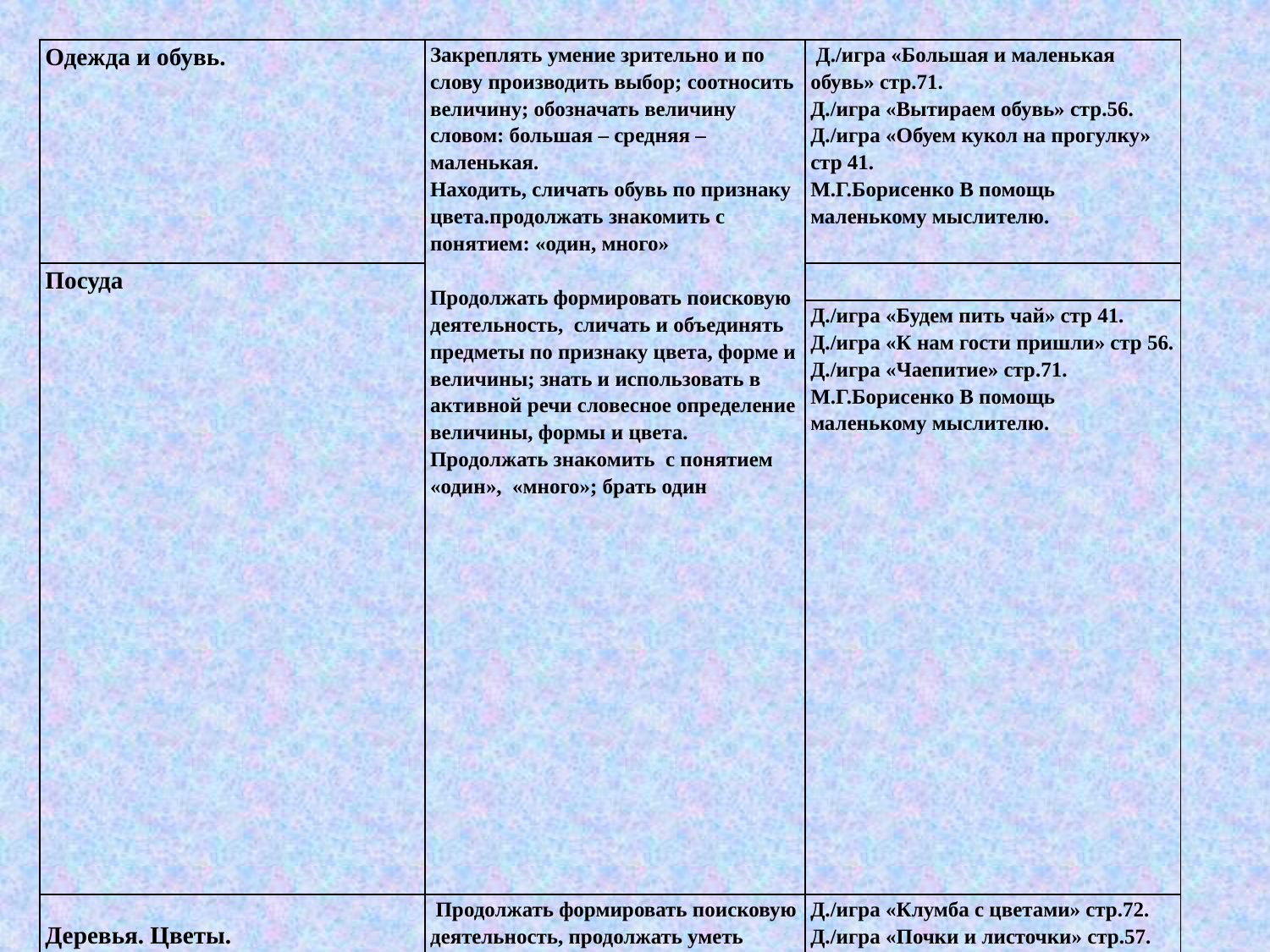

| Одежда и обувь. | Закреплять умение зрительно и по слову производить выбор; соотносить величину; обозначать величину словом: большая – средняя – маленькая. Находить, сличать обувь по признаку цвета.продолжать знакомить с понятием: «один, много» Продолжать формировать поисковую деятельность, сличать и объединять предметы по признаку цвета, форме и величины; знать и использовать в активной речи словесное определение величины, формы и цвета. Продолжать знакомить с понятием «один», «много»; брать один | Д./игра «Большая и маленькая обувь» стр.71. Д./игра «Вытираем обувь» стр.56. Д./игра «Обуем кукол на прогулку» стр 41. М.Г.Борисенко В помощь маленькому мыслителю. |
| --- | --- | --- |
| Посуда |  |  |
|  |  | Д./игра «Будем пить чай» стр 41. Д./игра «К нам гости пришли» стр 56. Д./игра «Чаепитие» стр.71. М.Г.Борисенко В помощь маленькому мыслителю. |
| Деревья. Цветы. | Продолжать формировать поисковую деятельность, продолжать уметь выделять предметы по цвету. Классифицировать предметы по двум признакам - цвету и величины. Продолжать знакомить с понятием «один», «много». | Д./игра «Клумба с цветами» стр.72. Д./игра «Почки и листочки» стр.57. Д./игра «Соберем букет» стр.42. М.Г.Борисенко В помощь маленькому мыслителю. |